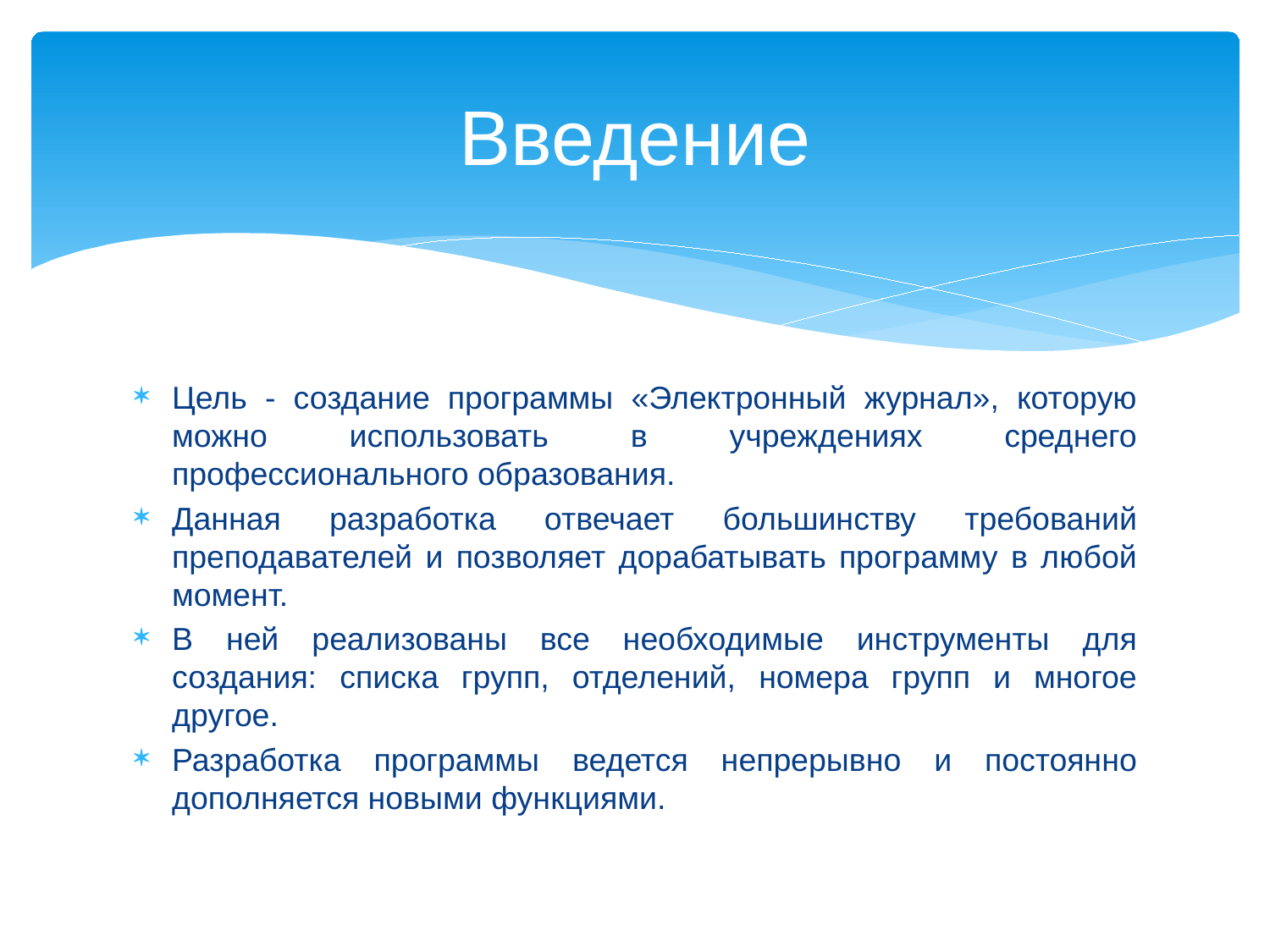

# Введение
Цель - создание программы «Электронный журнал», которую можно использовать в учреждениях среднего профессионального образования.
Данная разработка отвечает большинству требований преподавателей и позволяет дорабатывать программу в любой момент.
В ней реализованы все необходимые инструменты для создания: списка групп, отделений, номера групп и многое другое.
Разработка программы ведется непрерывно и постоянно дополняется новыми функциями.